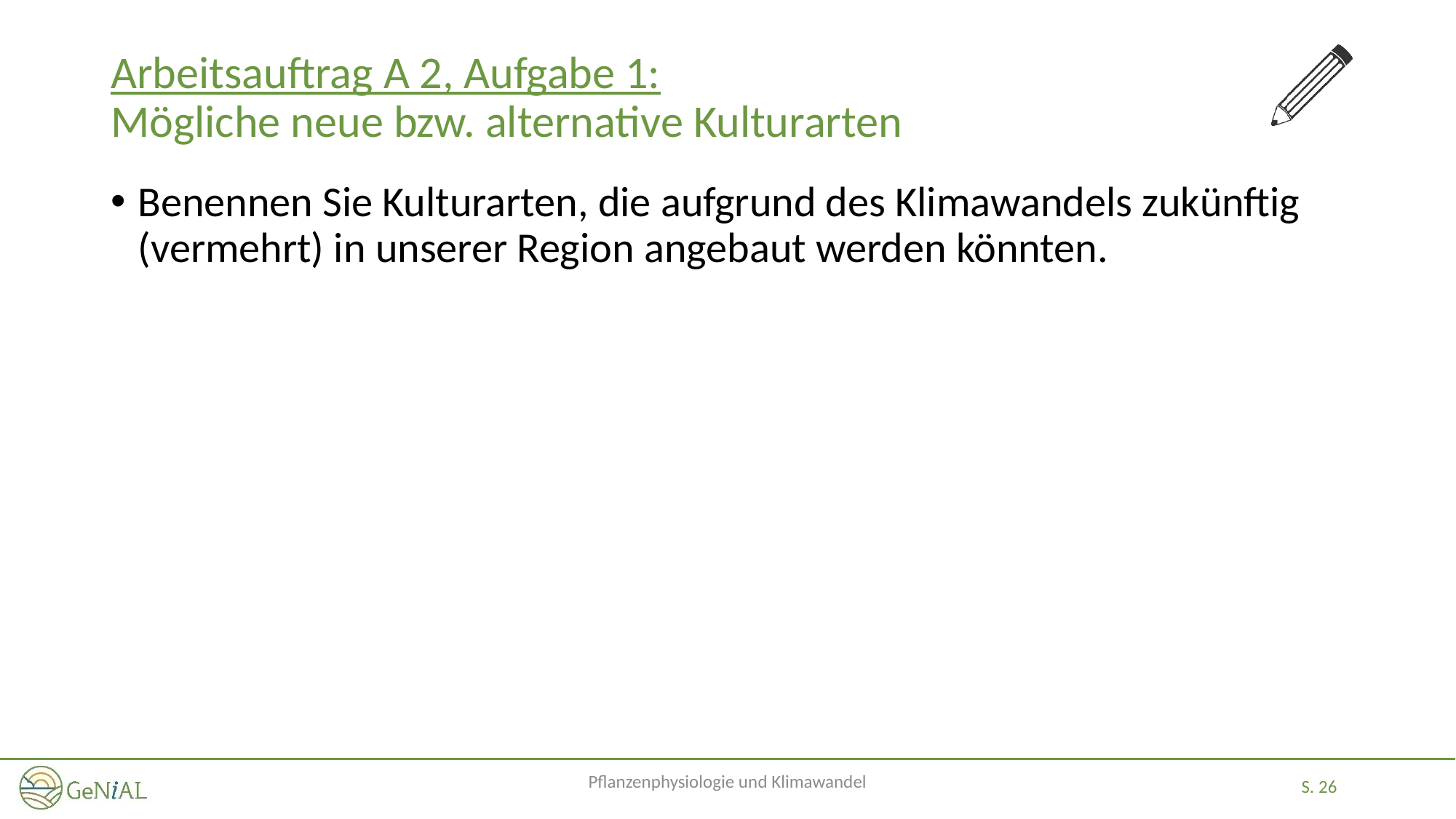

# Arbeitsauftrag A 2, Aufgabe 1: Mögliche neue bzw. alternative Kulturarten
Benennen Sie Kulturarten, die aufgrund des Klimawandels zukünftig (vermehrt) in unserer Region angebaut werden könnten.

Pflanzenphysiologie und Klimawandel